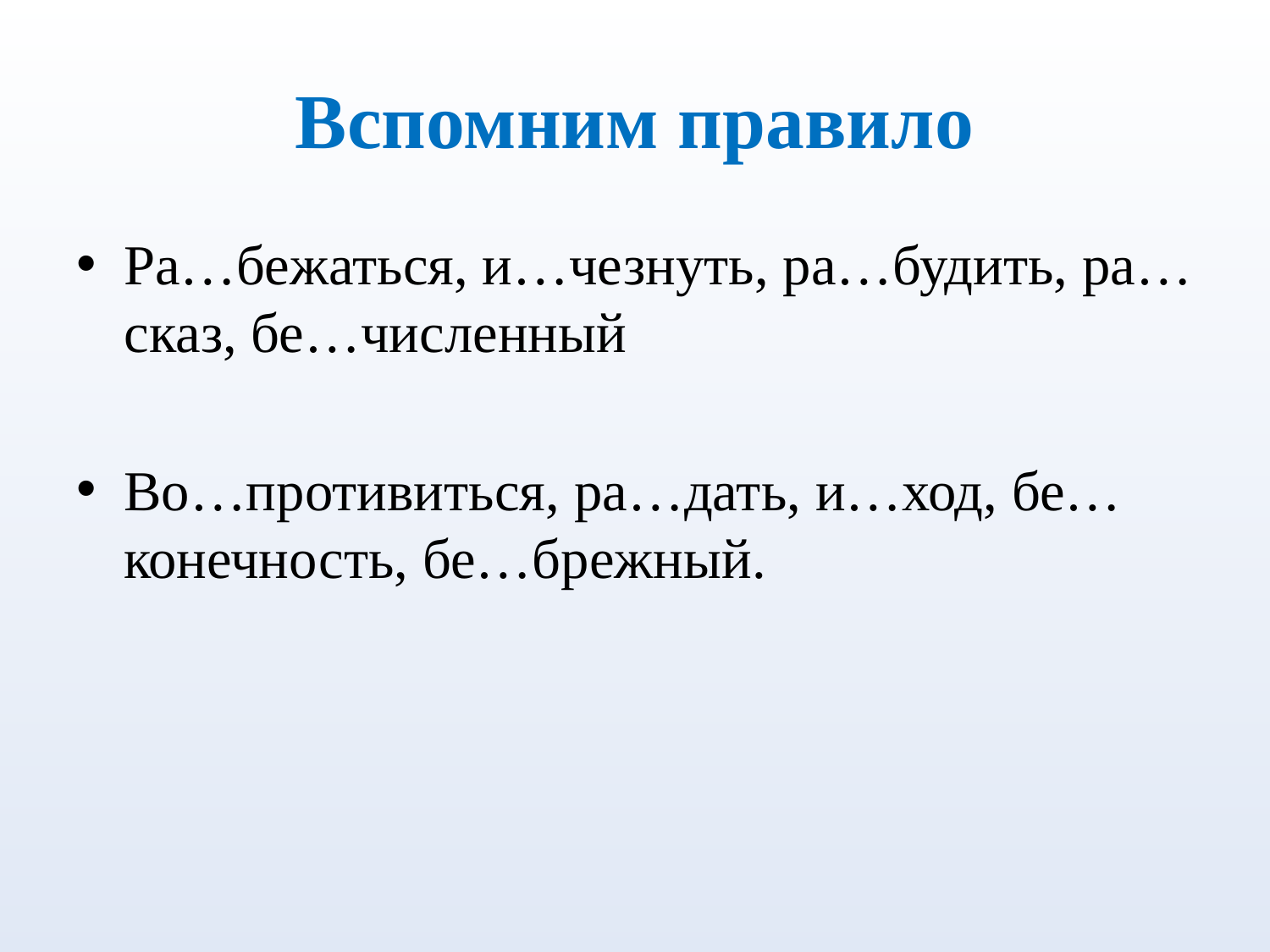

# Вспомним правило
Ра…бежаться, и…чезнуть, ра…будить, ра…сказ, бе…численный

Во…противиться, ра…дать, и…ход, бе…конечность, бе…брежный.